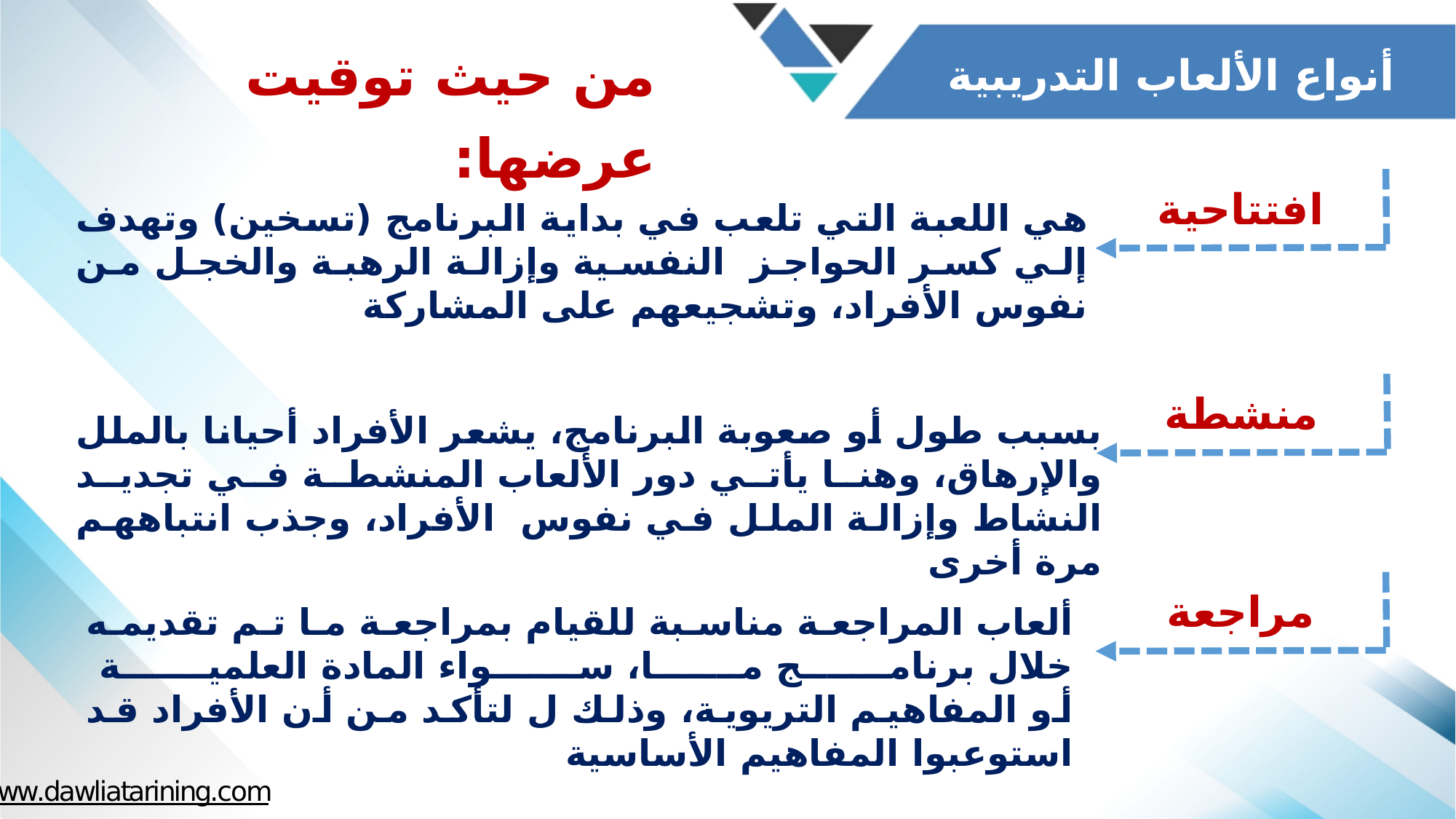

من حيث توقيت عرضها:
أنواع الألعاب التدريبية
افتتاحية
هي اللعبة التي تلعب في بداية البرنامج (تسخین) وتهدف إلي كسر الحواجز  النفسية وإزالة الرهبة والخجل من نفوس الأفراد، وتشجيعهم على المشاركة
منشطة
بسبب طول أو صعوبة البرنامج، يشعر الأفراد أحيانا بالملل والإرهاق، وهنا يأتي دور الألعاب المنشطة في تجديد النشاط وإزالة الملل في نفوس  الأفراد، وجذب انتباههم مرة أخری
مراجعة
ألعاب المراجعة مناسبة للقيام بمراجعة ما تم تقديمه خلال برنامج ما، سواء المادة العلمية
أو المفاهيم التريوية، وذلك ل لتأكد من أن الأفراد قد استوعبوا المفاهيم الأساسية
www.dawliatarining.com